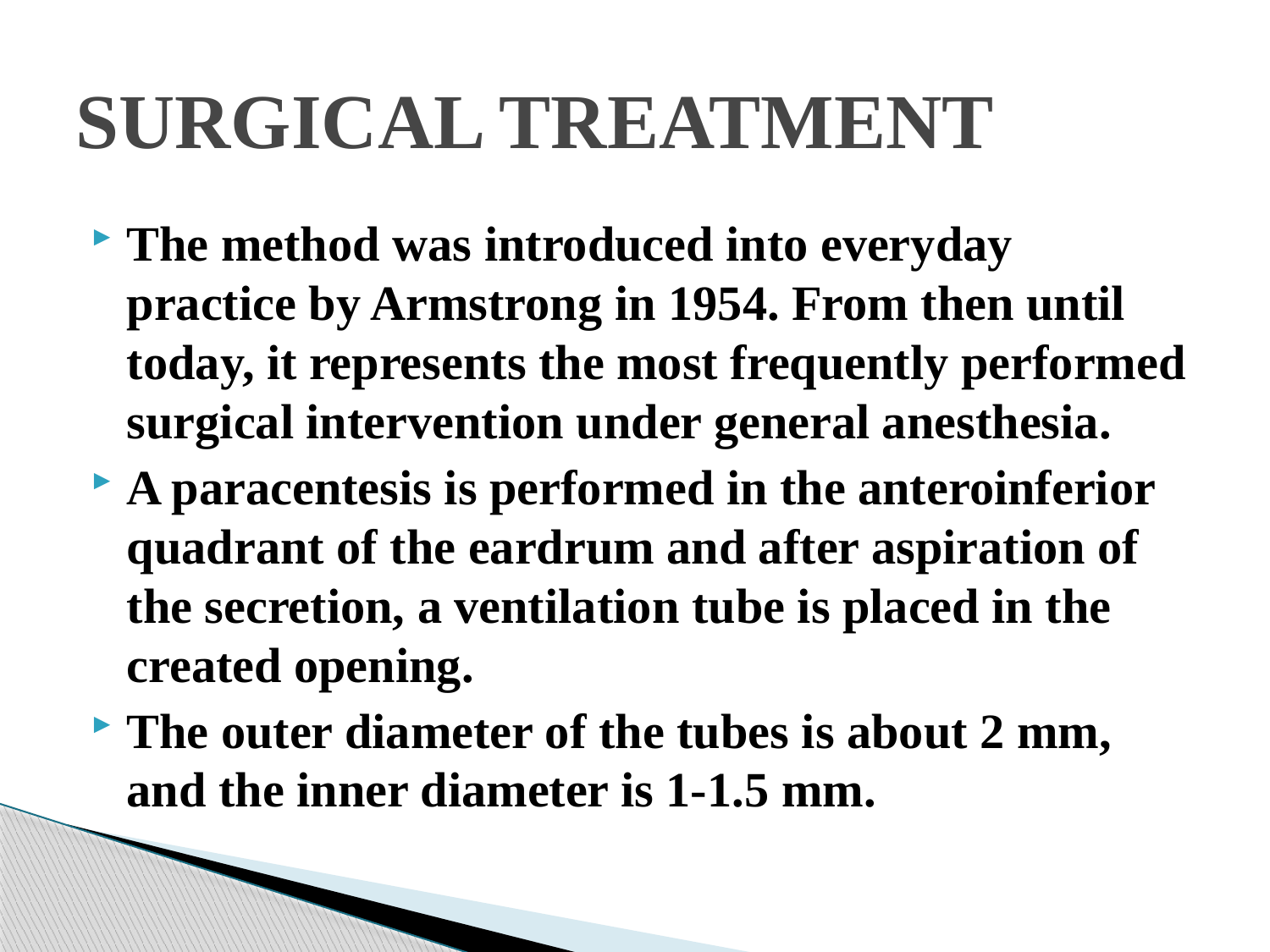

# SURGICAL TREATMENT
The method was introduced into everyday practice by Armstrong in 1954. From then until today, it represents the most frequently performed surgical intervention under general anesthesia.
A paracentesis is performed in the anteroinferior quadrant of the eardrum and after aspiration of the secretion, a ventilation tube is placed in the created opening.
The outer diameter of the tubes is about 2 mm, and the inner diameter is 1-1.5 mm.